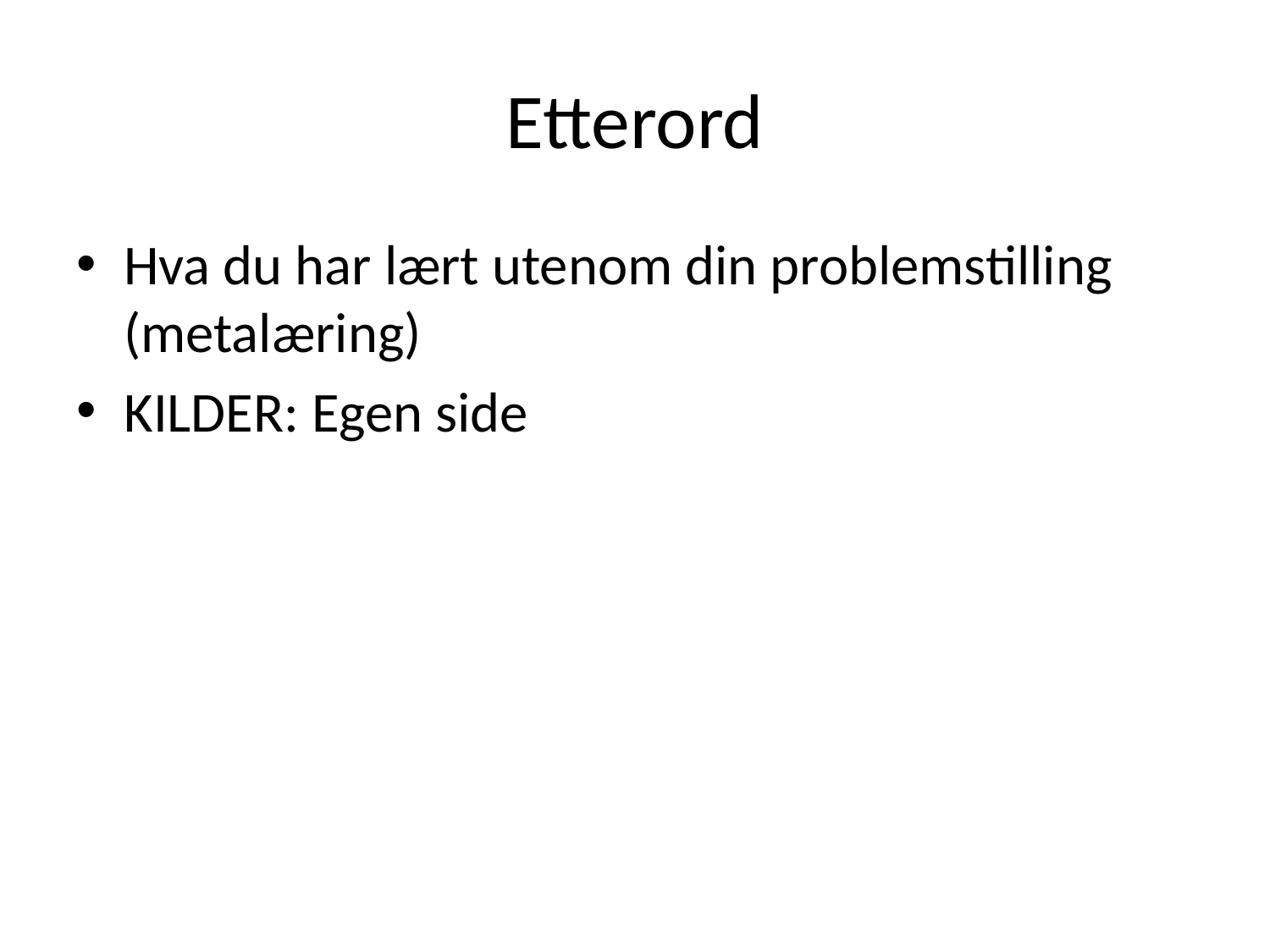

# Etterord
Hva du har lært utenom din problemstilling (metalæring)
KILDER: Egen side